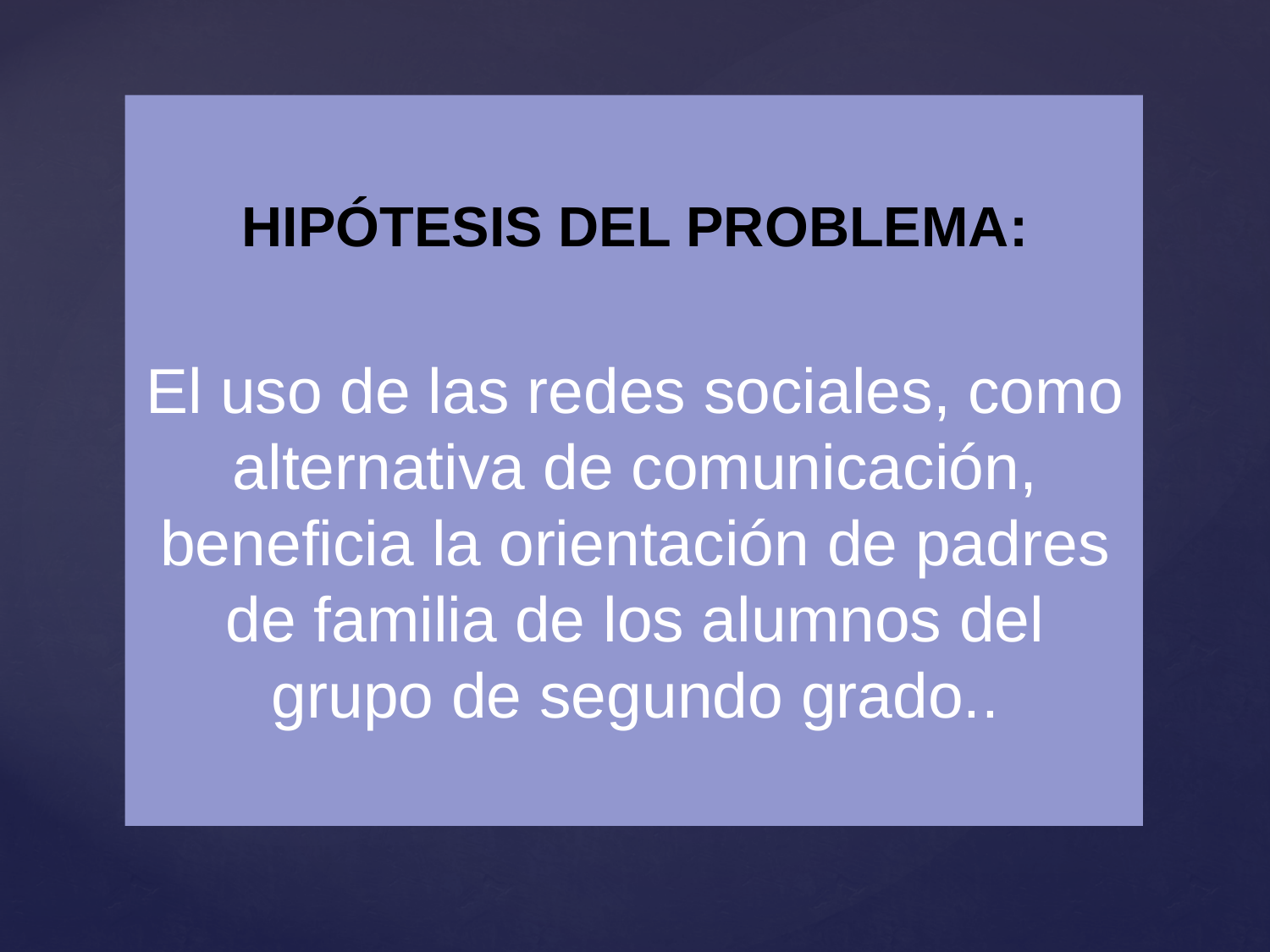

HIPÓTESIS DEL PROBLEMA:

El uso de las redes sociales, como alternativa de comunicación, beneficia la orientación de padres de familia de los alumnos del grupo de segundo grado..